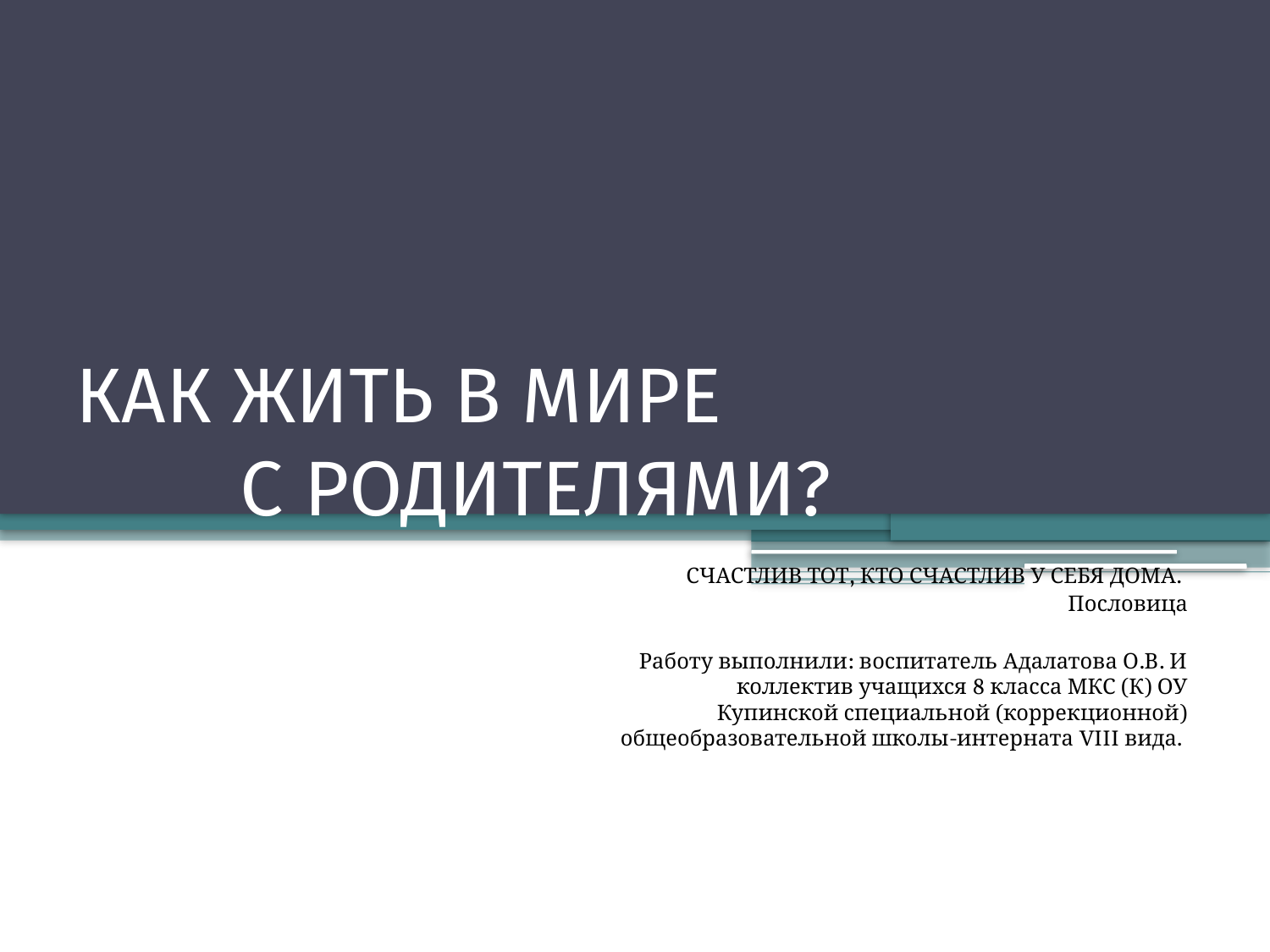

# КАК ЖИТЬ В МИРЕ                                 С РОДИТЕЛЯМИ?
СЧАСТЛИВ ТОТ, КТО СЧАСТЛИВ У СЕБЯ ДОМА.
Пословица

Работу выполнили: воспитатель Адалатова О.В. И коллектив учащихся 8 класса МКС (К) ОУ Купинской специальной (коррекционной) общеобразовательной школы-интерната VIII вида.